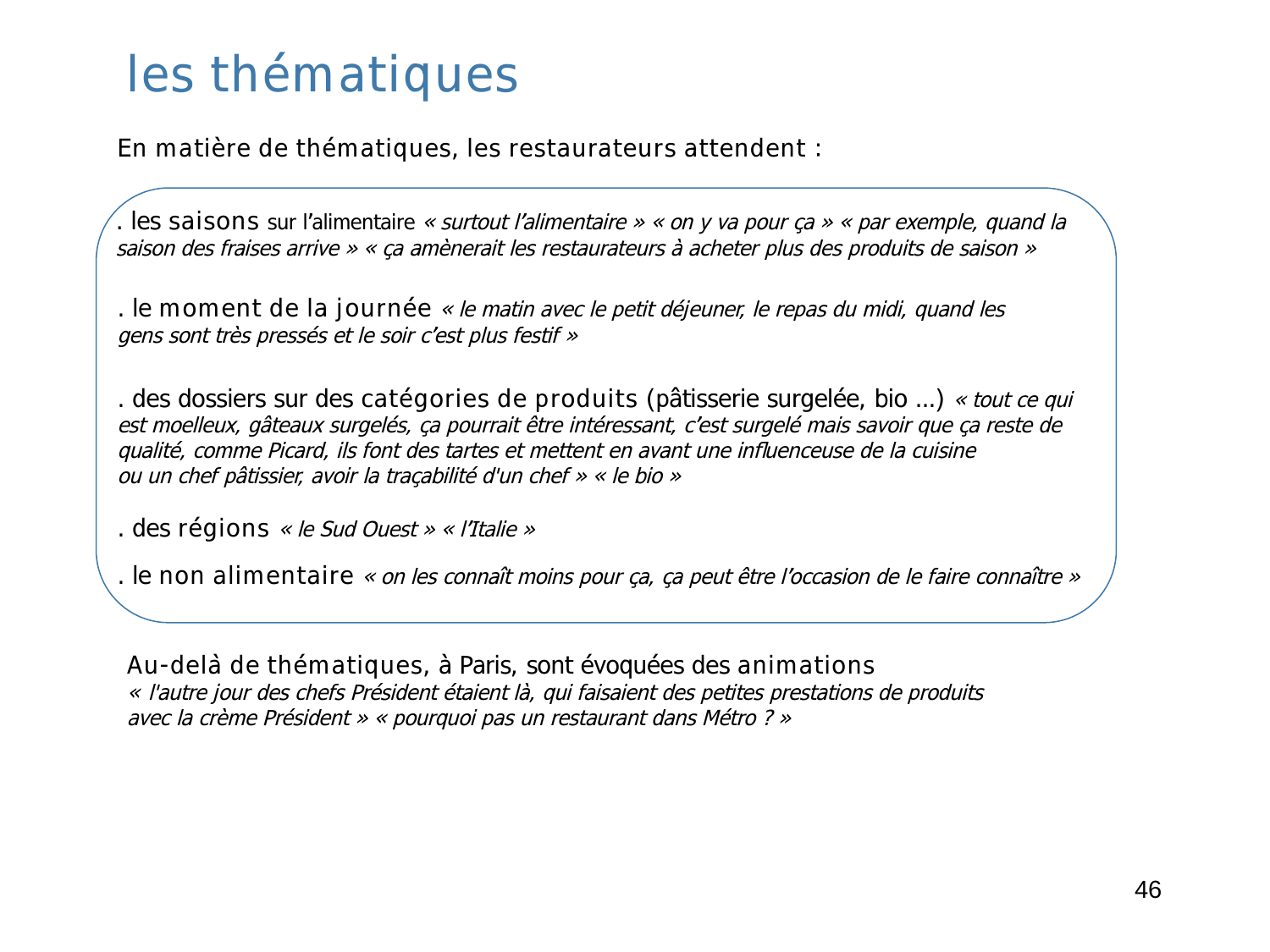

les thématiques
En matière de thématiques, les restaurateurs attendent :

. les saisons sur l’alimentaire « surtout l’alimentaire » « on y va pour ça » « par exemple, quand la saison des fraises arrive » « ça amènerait les restaurateurs à acheter plus des produits de saison »

. le moment de la journée « le matin avec le petit déjeuner, le repas du midi, quand les gens sont très pressés et le soir c’est plus festif »
. des dossiers sur des catégories de produits (pâtisserie surgelée, bio …) « tout ce qui est moelleux, gâteaux surgelés, ça pourrait être intéressant, c’est surgelé mais savoir que ça reste de qualité, comme Picard, ils font des tartes et mettent en avant une influenceuse de la cuisine
ou un chef pâtissier, avoir la traçabilité d'un chef » « le bio »
. des régions « le Sud Ouest » « l’Italie »
. le non alimentaire « on les connaît moins pour ça, ça peut être l’occasion de le faire connaître »
Au-delà de thématiques, à Paris, sont évoquées des animations
« l'autre jour des chefs Président étaient là, qui faisaient des petites prestations de produits avec la crème Président » « pourquoi pas un restaurant dans Métro ? »
46